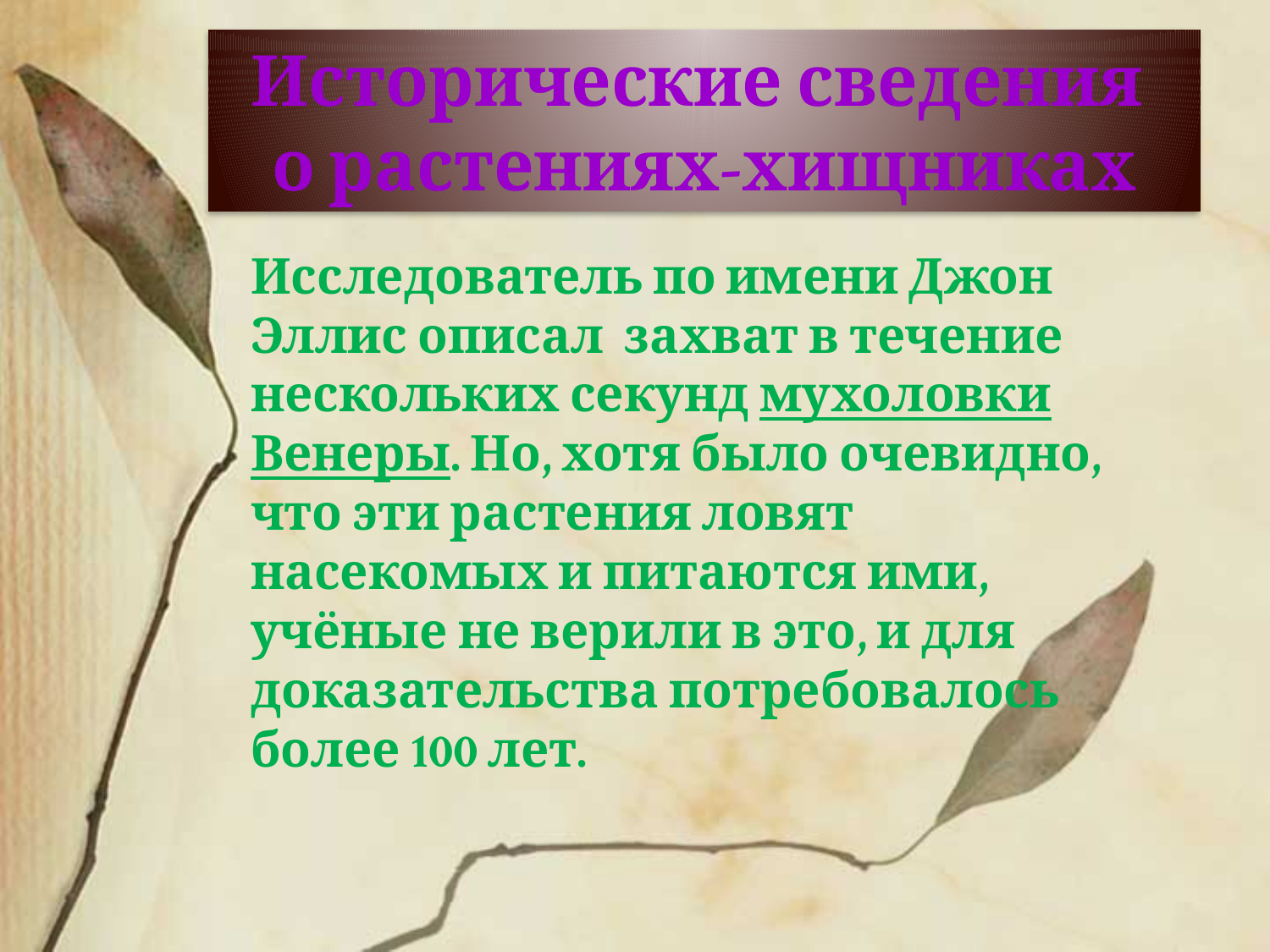

Исторические сведения
о растениях-хищниках
#
Исследователь по имени Джон Эллис описал  захват в течение нескольких секунд мухоловки Венеры. Но, хотя было очевидно, что эти растения ловят насекомых и питаются ими,  учёные не верили в это, и для доказательства потребовалось более 100 лет.